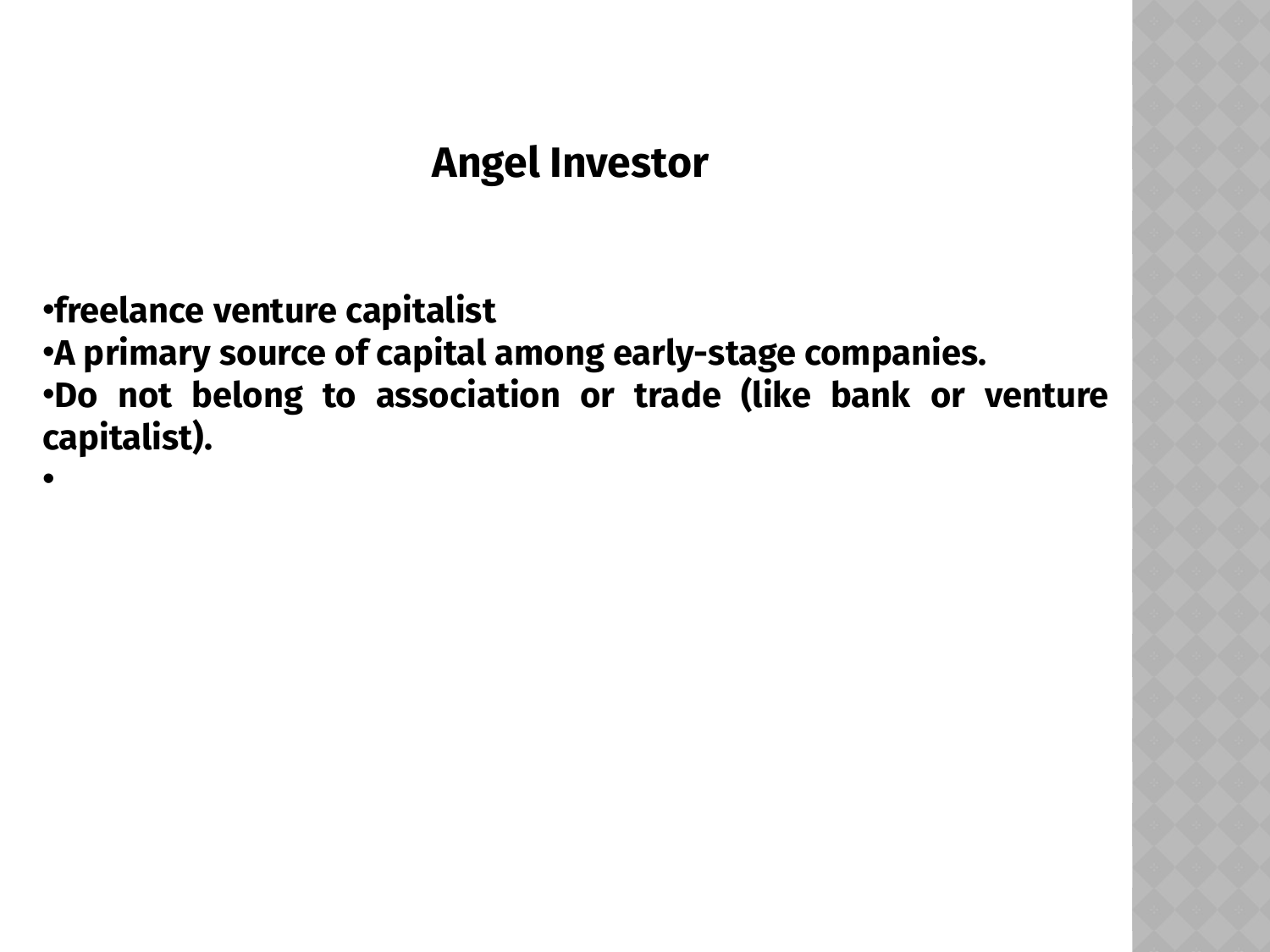

Angel Investor

freelance venture capitalist
A primary source of capital among early-stage companies.
Do not belong to association or trade (like bank or venture capitalist).